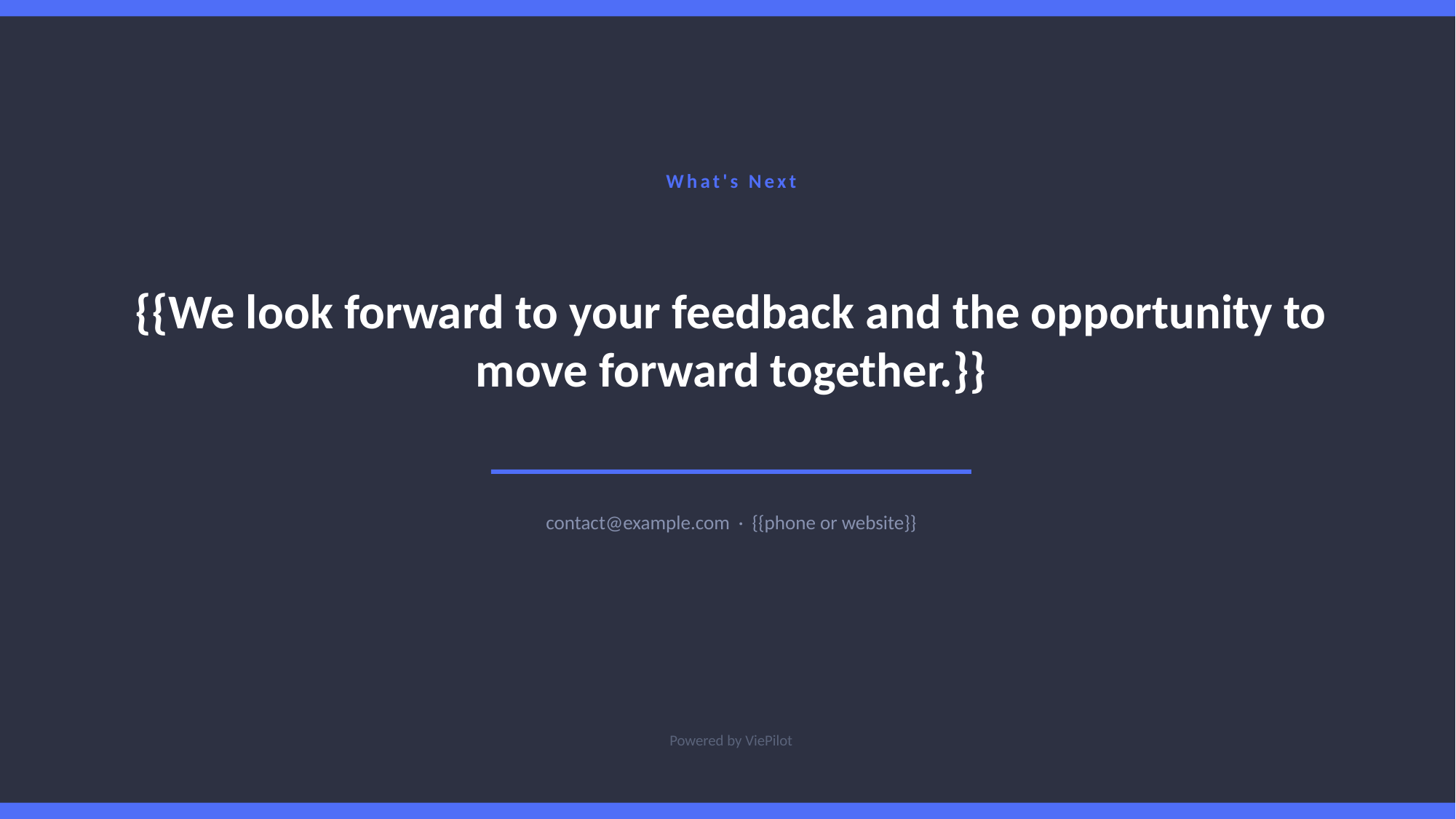

What's Next
{{We look forward to your feedback and the opportunity to move forward together.}}

contact@example.com  ·  {{phone or website}}
Powered by ViePilot